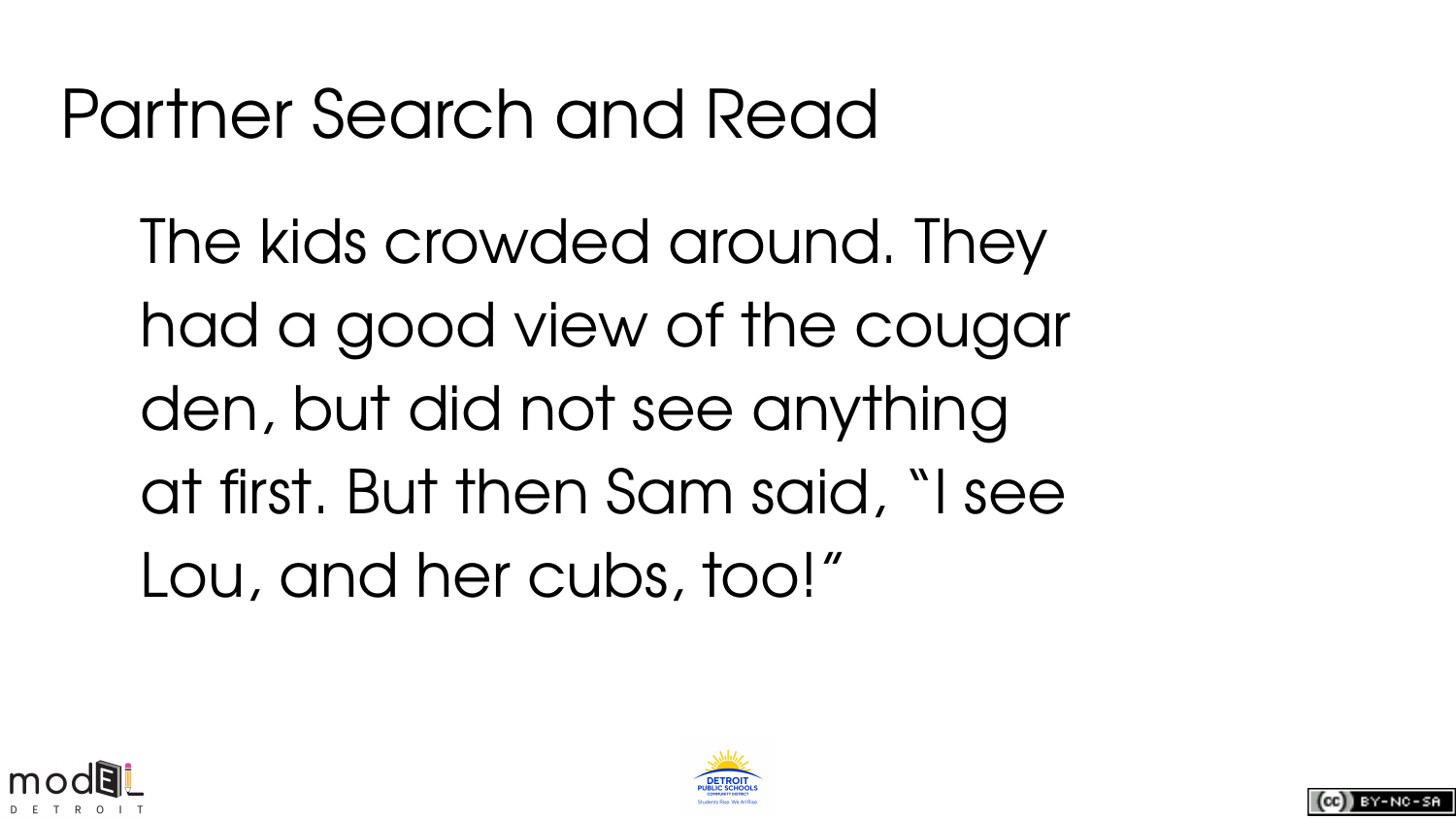

# Partner Search and Read

The kids crowded around. They had a good view of the cougar den, but did not see anything at first. But then Sam said, “I see Lou, and her cubs, too!”